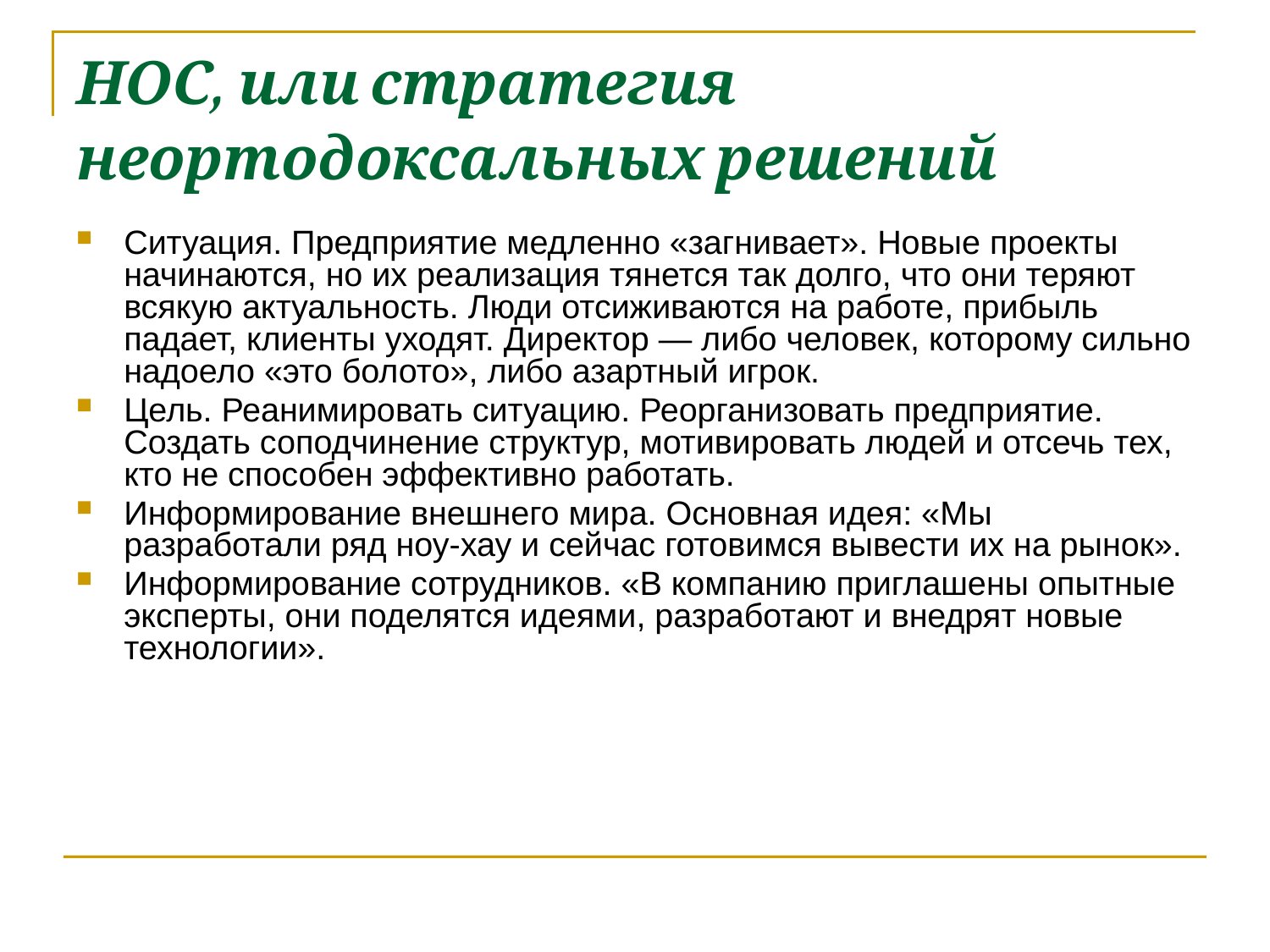

НОС, или стратегия неортодоксальных решений
Ситуация. Предприятие медленно «загнивает». Новые проекты начинаются, но их реализация тянется так долго, что они теряют всякую актуальность. Люди отсиживаются на работе, прибыль падает, клиенты уходят. Директор — либо человек, которому сильно надоело «это болото», либо азартный игрок.
Цель. Реанимировать ситуацию. Реорганизовать предприятие. Создать соподчинение структур, мотивировать людей и отсечь тех, кто не способен эффективно работать.
Информирование внешнего мира. Основная идея: «Мы разработали ряд ноу-хау и сейчас готовимся вывести их на рынок».
Информирование сотрудников. «В компанию приглашены опытные эксперты, они поделятся идеями, разработают и внедрят новые технологии».